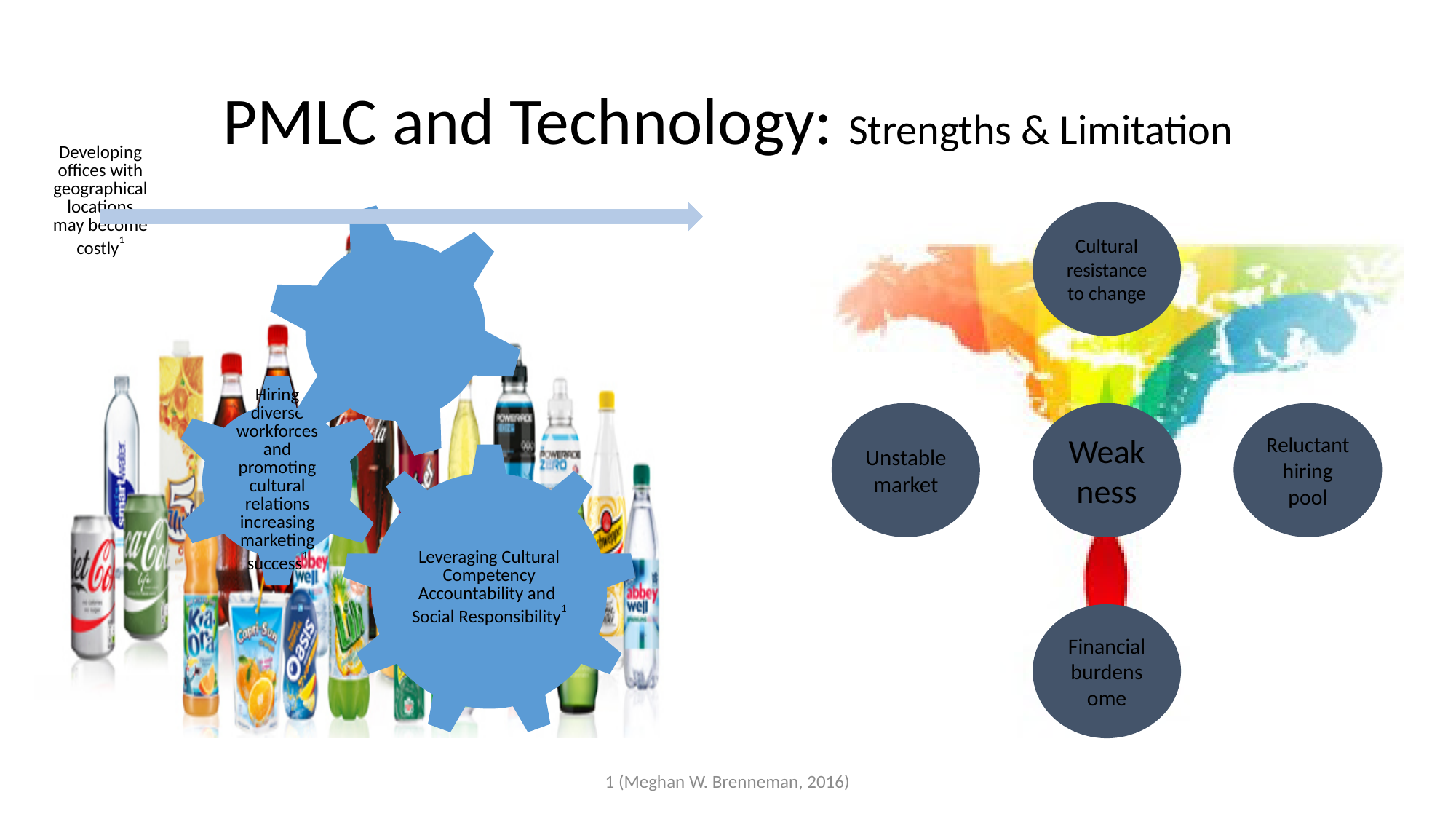

# PMLC and Technology: Strengths & Limitation
Weakness
Cultural resistance to change
Reluctant hiring pool
Financial burdensome
Unstable market

1 (Meghan W. Brenneman, 2016)